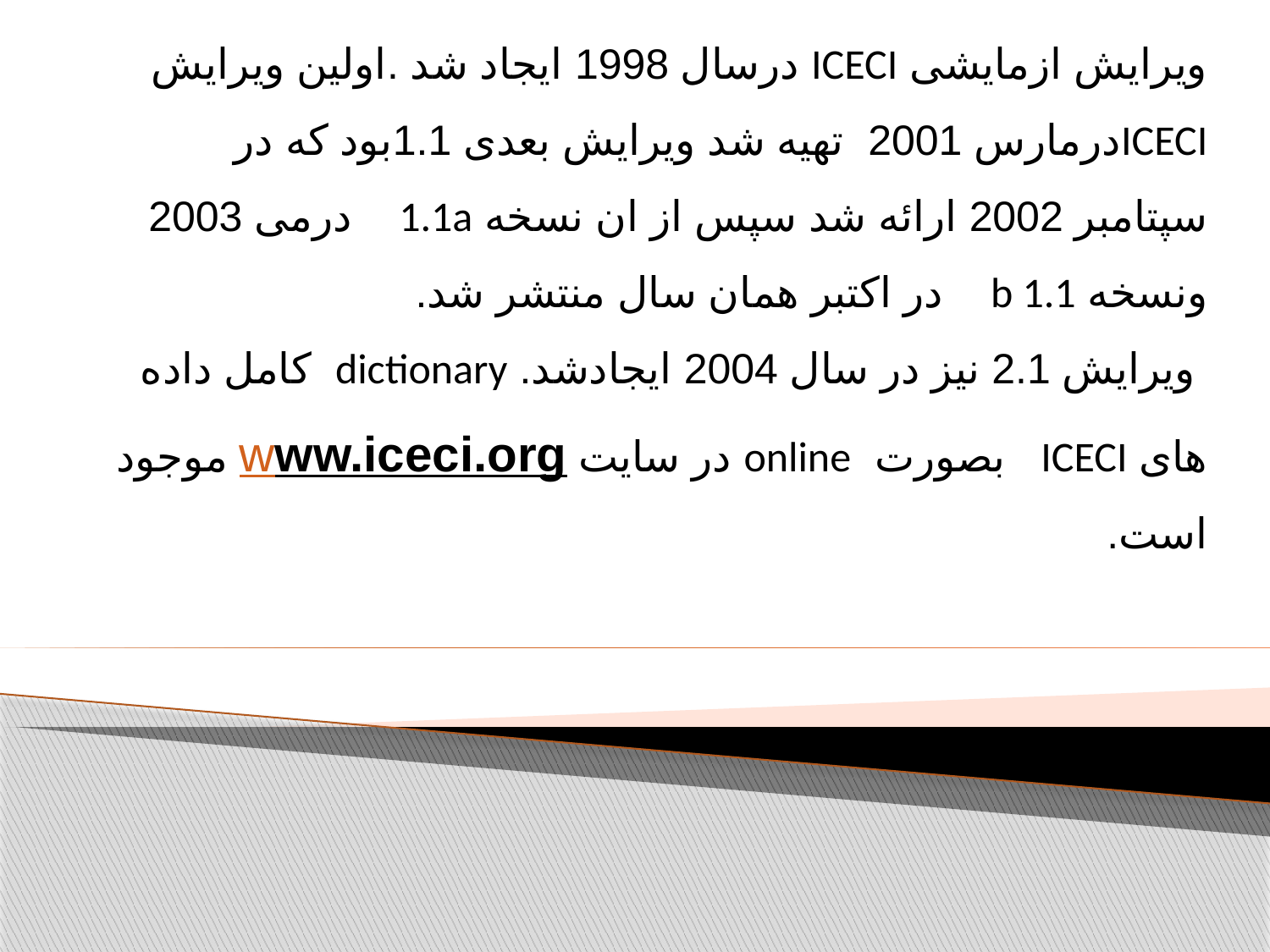

ویرایش ازمایشی ICECI درسال 1998 ایجاد شد .اولین ویرایش ICECIدرمارس 2001  تهیه شد ویرایش بعدی 1.1بود که در سپتامبر 2002 ارائه شد سپس از ان نسخه 1.1a    درمی 2003 ونسخه b 1.1    در اکتبر همان سال منتشر شد.
 ویرایش 2.1 نیز در سال 2004 ایجادشد. dictionary  کامل داده های ICECI   بصورت  online در سایت www.iceci.org موجود است.